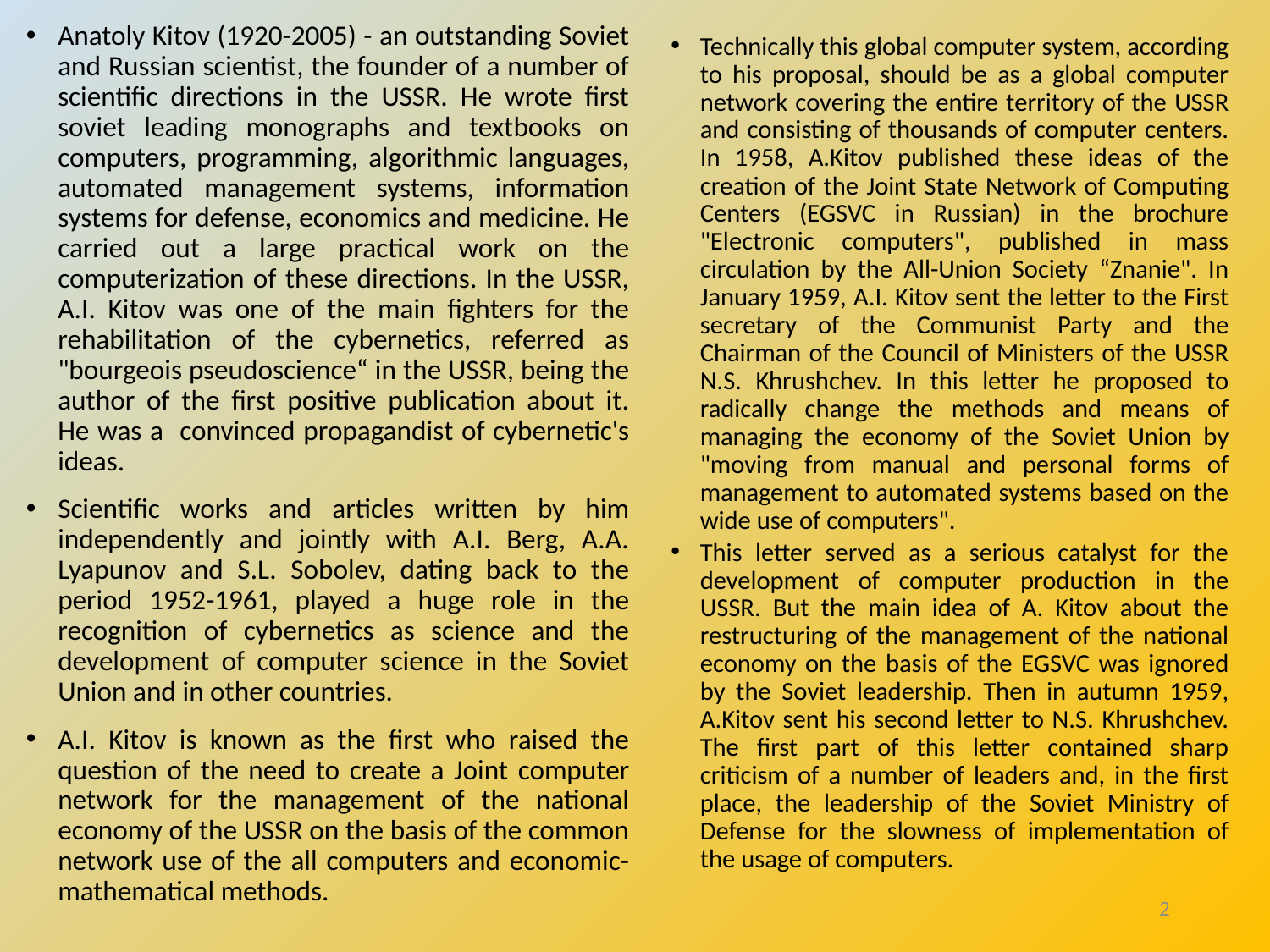

Anatoly Kitov (1920-2005) - an outstanding Soviet and Russian scientist, the founder of a number of scientific directions in the USSR. He wrote first soviet leading monographs and textbooks on computers, programming, algorithmic languages, automated management systems, information systems for defense, economics and medicine. He carried out a large practical work on the computerization of these directions. In the USSR, A.I. Kitov was one of the main fighters for the rehabilitation of the cybernetics, referred as "bourgeois pseudoscience“ in the USSR, being the author of the first positive publication about it. He was a  convinced propagandist of cybernetic's ideas.
Scientific works and articles written by him independently and jointly with A.I. Berg, A.A. Lyapunov and S.L. Sobolev, dating back to the period 1952-1961, played a huge role in the recognition of cybernetics as science and the development of computer science in the Soviet Union and in other countries.
A.I. Kitov is known as the first who raised the question of the need to create a Joint computer network for the management of the national economy of the USSR on the basis of the common network use of the all computers and economic-mathematical methods.
Technically this global computer system, according to his proposal, should be as a global computer network covering the entire territory of the USSR and consisting of thousands of computer centers. In 1958, A.Kitov published these ideas of the creation of the Joint State Network of Computing Centers (EGSVC in Russian) in the brochure "Electronic computers", published in mass circulation by the All-Union Society “Znanie". In January 1959, A.I. Kitov sent the letter to the First secretary of the Communist Party and the Chairman of the Council of Ministers of the USSR N.S. Khrushchev. In this letter he proposed to radically change the methods and means of managing the economy of the Soviet Union by "moving from manual and personal forms of management to automated systems based on the wide use of computers".
This letter served as a serious catalyst for the development of computer production in the USSR. But the main idea of A. Kitov about the restructuring of the management of the national economy on the basis of the EGSVC was ignored by the Soviet leadership. Then in autumn 1959, A.Kitov sent his second letter to N.S. Khrushchev. The first part of this letter contained sharp criticism of a number of leaders and, in the first place, the leadership of the Soviet Ministry of Defense for the slowness of implementation of the usage of computers.

2